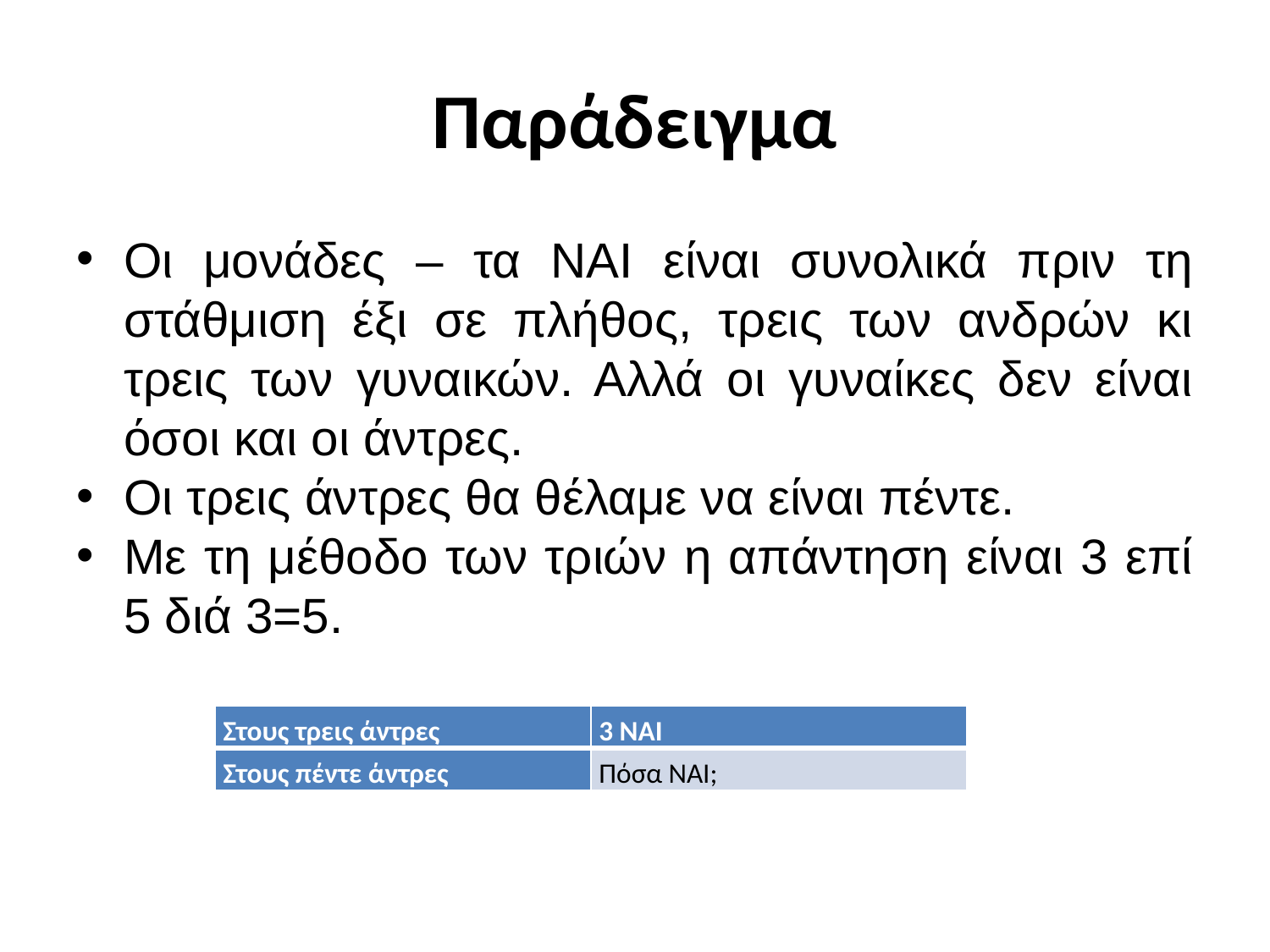

# Παράδειγμα
Οι μονάδες – τα ΝΑΙ είναι συνολικά πριν τη στάθμιση έξι σε πλήθος, τρεις των ανδρών κι τρεις των γυναικών. Αλλά οι γυναίκες δεν είναι όσοι και οι άντρες.
Οι τρεις άντρες θα θέλαμε να είναι πέντε.
Με τη μέθοδο των τριών η απάντηση είναι 3 επί 5 διά 3=5.

| Στους τρεις άντρες | 3 ΝΑΙ |
| --- | --- |
| Στους πέντε άντρες | Πόσα ΝΑΙ; |